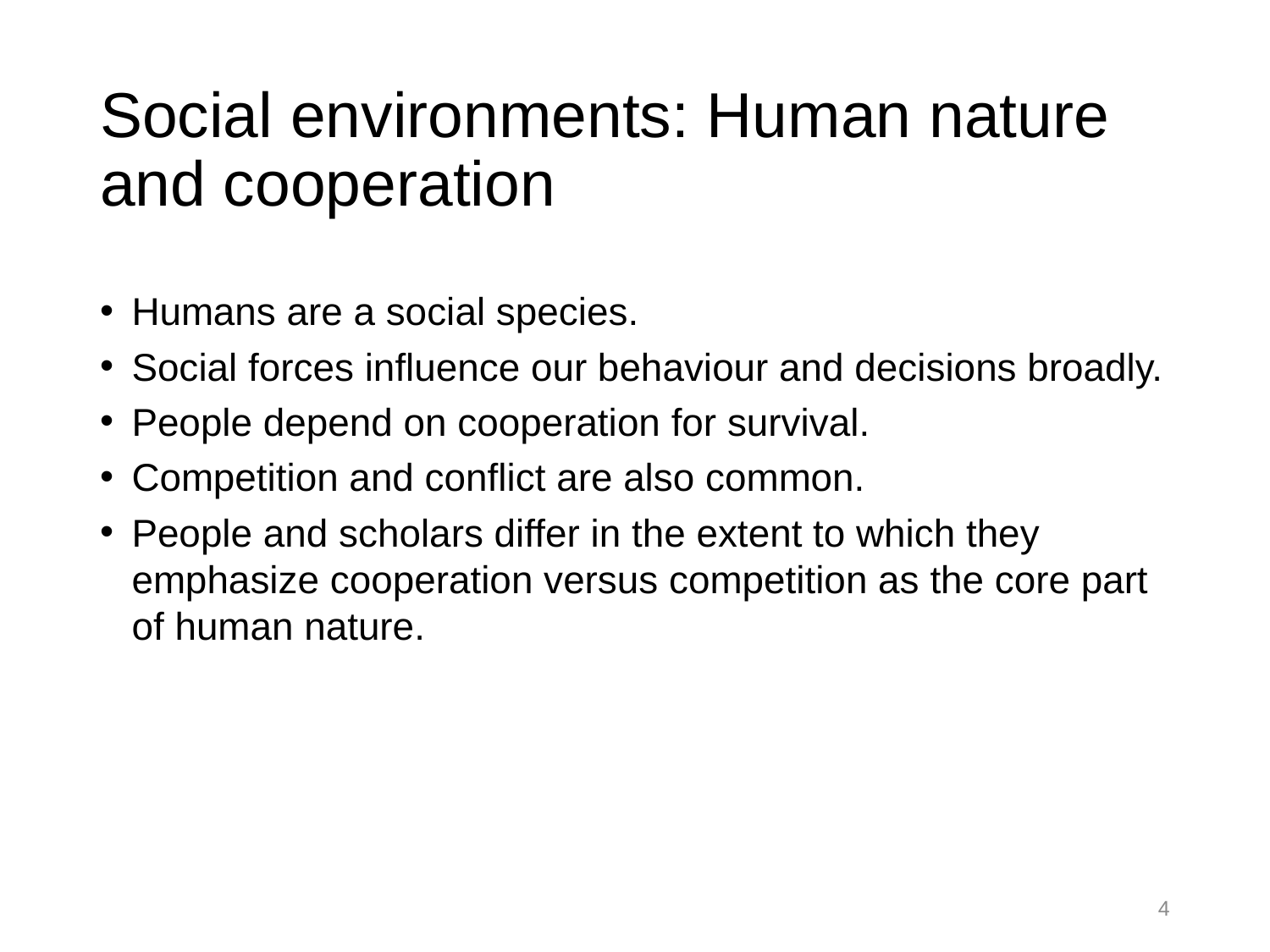

# Social environments: Human nature and cooperation
Humans are a social species.
Social forces influence our behaviour and decisions broadly.
People depend on cooperation for survival.
Competition and conflict are also common.
People and scholars differ in the extent to which they emphasize cooperation versus competition as the core part of human nature.
4